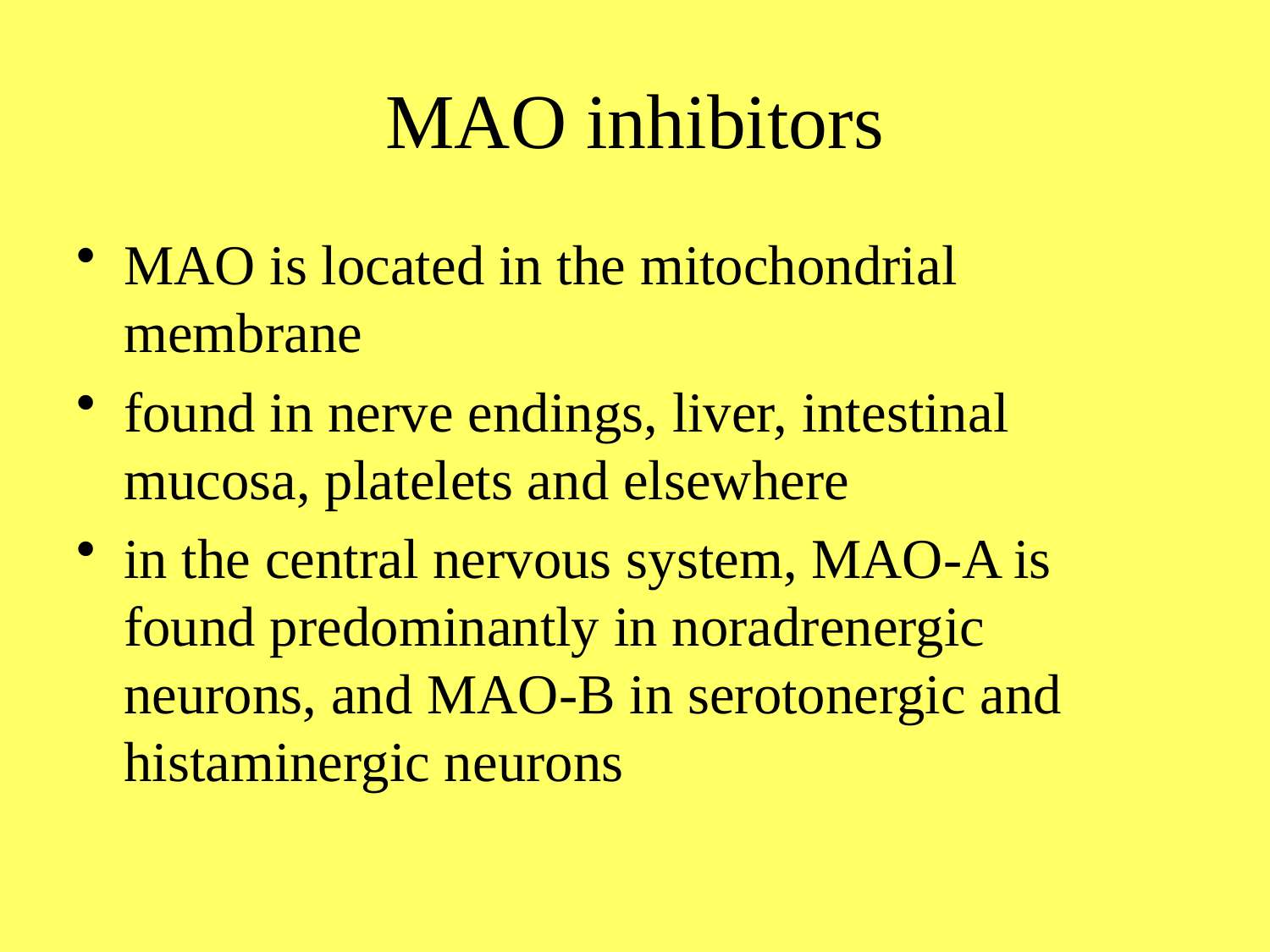

# MAO inhibitors
MAO is located in the mitochondrial membrane
found in nerve endings, liver, intestinal mucosa, platelets and elsewhere
in the central nervous system, MAO-A is found predominantly in noradrenergic neurons, and MAO-B in serotonergic and histaminergic neurons